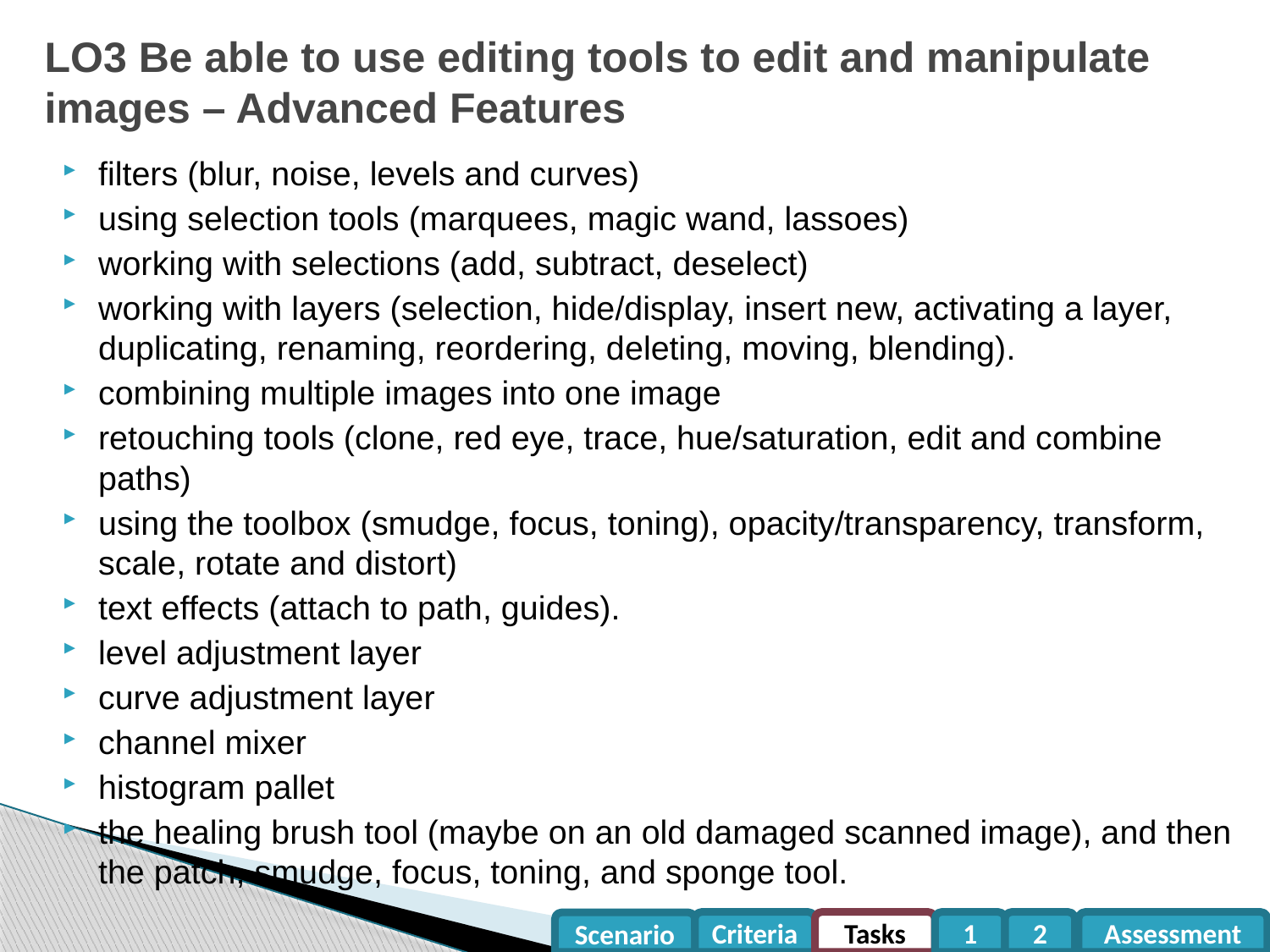

# LO3 Be able to use editing tools to edit and manipulate images – Advanced Features
filters (blur, noise, levels and curves)
using selection tools (marquees, magic wand, lassoes)
working with selections (add, subtract, deselect)
working with layers (selection, hide/display, insert new, activating a layer, duplicating, renaming, reordering, deleting, moving, blending).
combining multiple images into one image
retouching tools (clone, red eye, trace, hue/saturation, edit and combine paths)
using the toolbox (smudge, focus, toning), opacity/transparency, transform, scale, rotate and distort)
text effects (attach to path, guides).
level adjustment layer
curve adjustment layer
channel mixer
histogram pallet
the healing brush tool (maybe on an old damaged scanned image), and then the patch, smudge, focus, toning, and sponge tool.
Criteria
Tasks
1
2
Assessment
Scenario